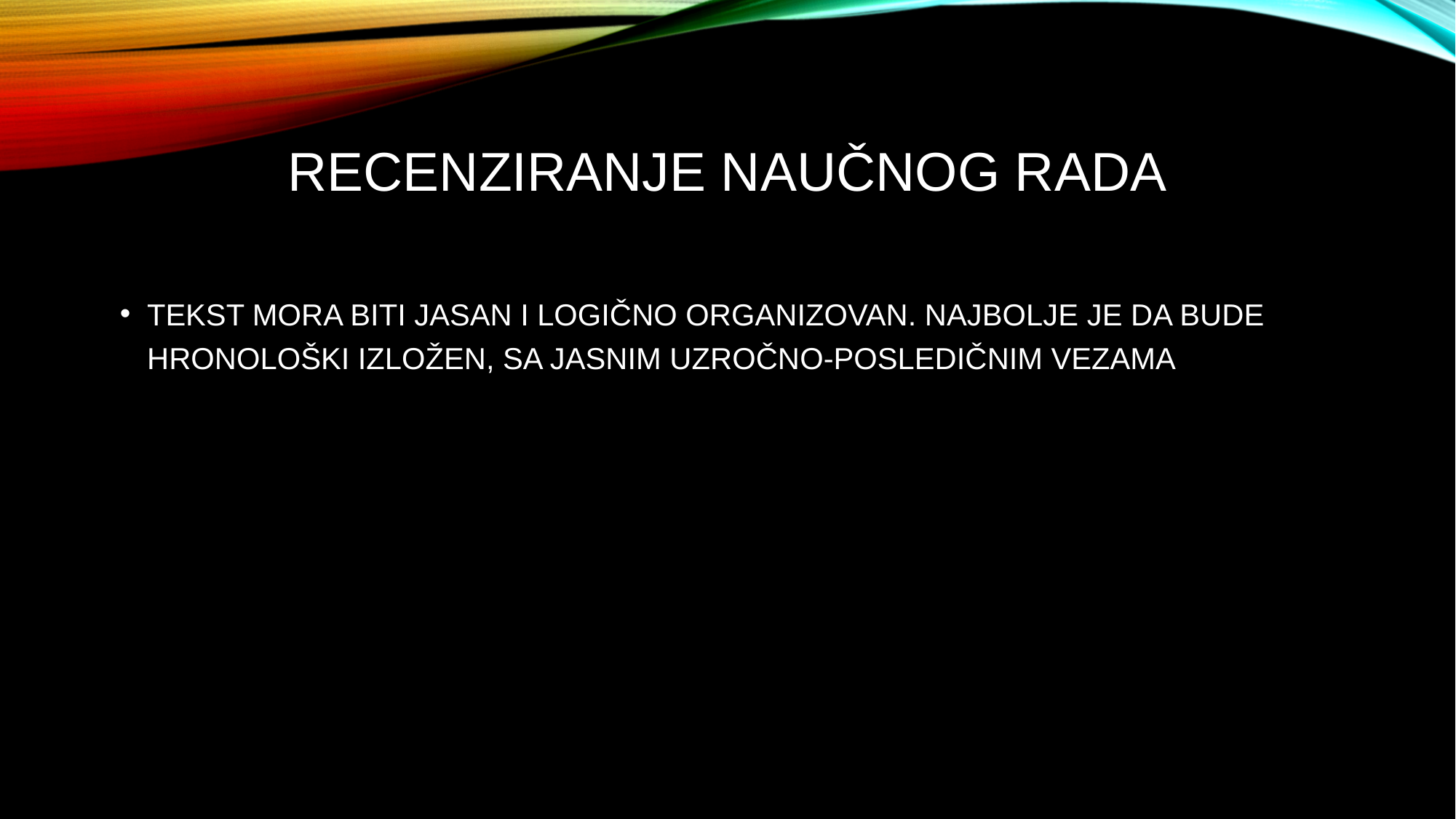

RECENZIRANJE NAUČNOG RADA
Tekst mora biti JASAN I logično organizovan. najbolje JE da bude hronološki izložen, sa jasnim uzročno-posledičnim vezama